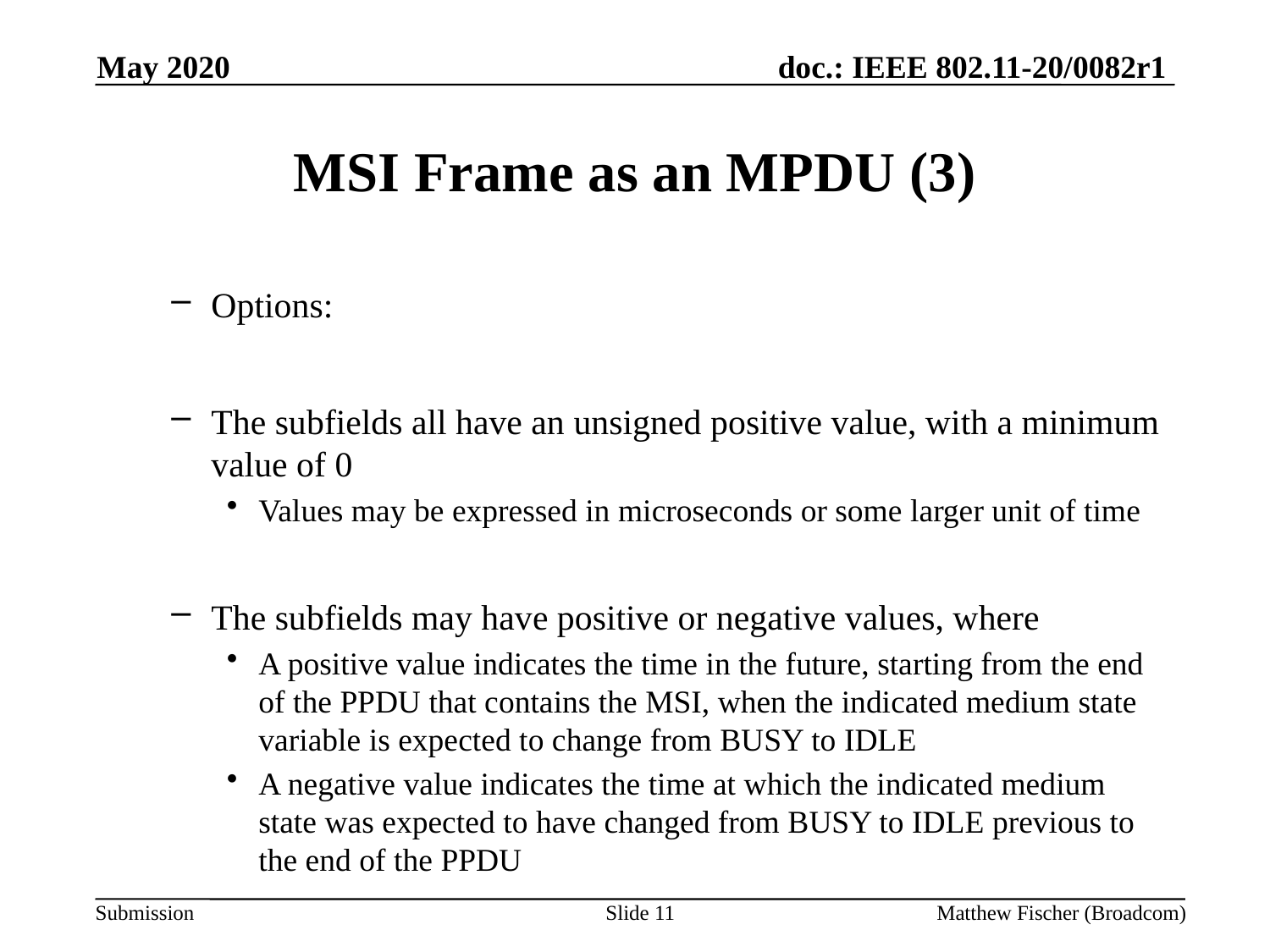

May 2020
# MSI Frame as an MPDU (3)
Options:

The subfields all have an unsigned positive value, with a minimum value of 0
Values may be expressed in microseconds or some larger unit of time

The subfields may have positive or negative values, where
A positive value indicates the time in the future, starting from the end of the PPDU that contains the MSI, when the indicated medium state variable is expected to change from BUSY to IDLE
A negative value indicates the time at which the indicated medium state was expected to have changed from BUSY to IDLE previous to the end of the PPDU
Slide 11
Matthew Fischer (Broadcom)